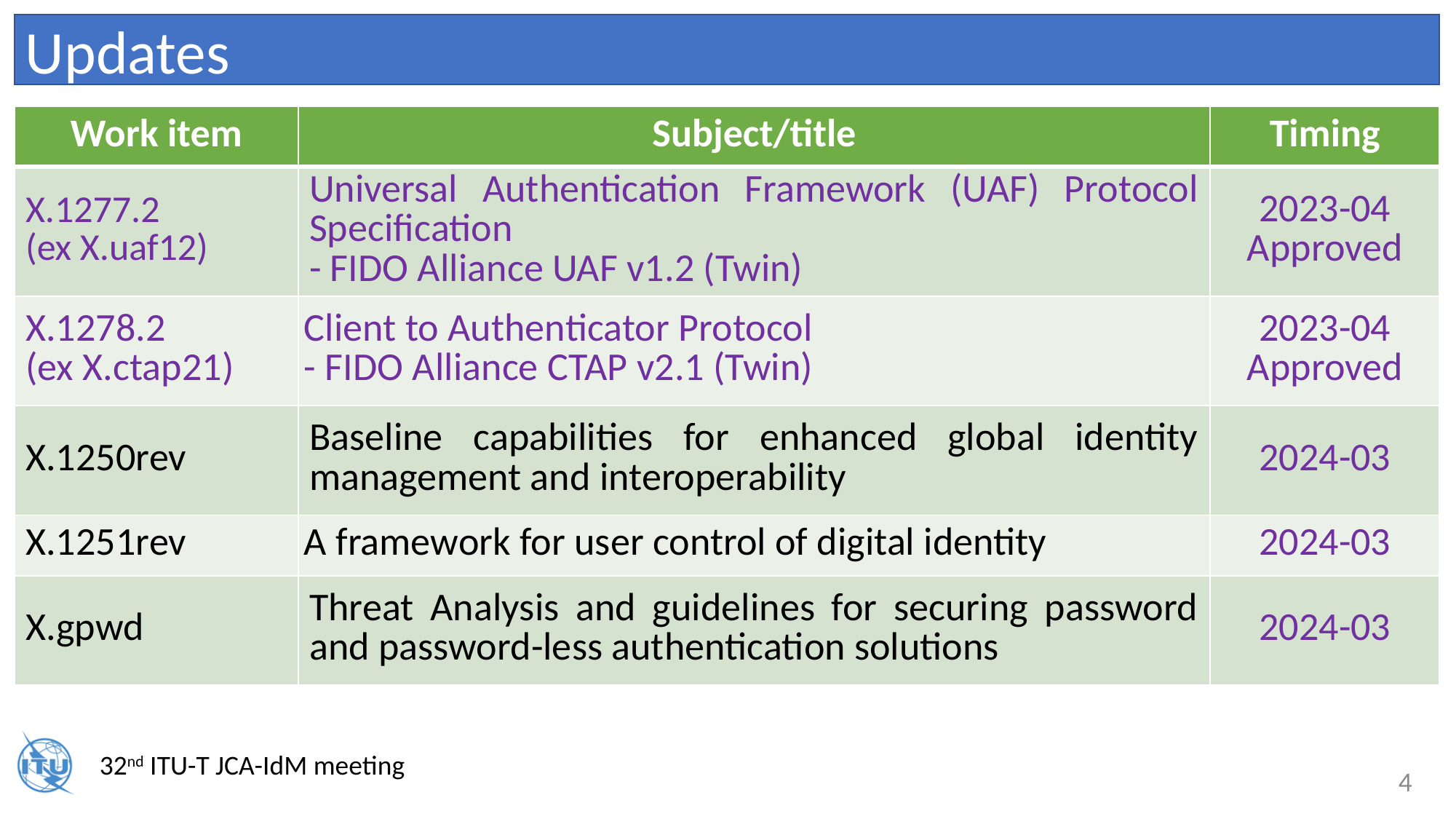

Updates
| Work item | Subject/title | Timing |
| --- | --- | --- |
| X.1277.2 (ex X.uaf12) | Universal Authentication Framework (UAF) Protocol Specification - FIDO Alliance UAF v1.2 (Twin) | 2023-04 Approved |
| X.1278.2 (ex X.ctap21) | Client to Authenticator Protocol - FIDO Alliance CTAP v2.1 (Twin) | 2023-04 Approved |
| X.1250rev | Baseline capabilities for enhanced global identity management and interoperability | 2024-03 |
| X.1251rev | A framework for user control of digital identity | 2024-03 |
| X.gpwd | Threat Analysis and guidelines for securing password and password-less authentication solutions | 2024-03 |
4